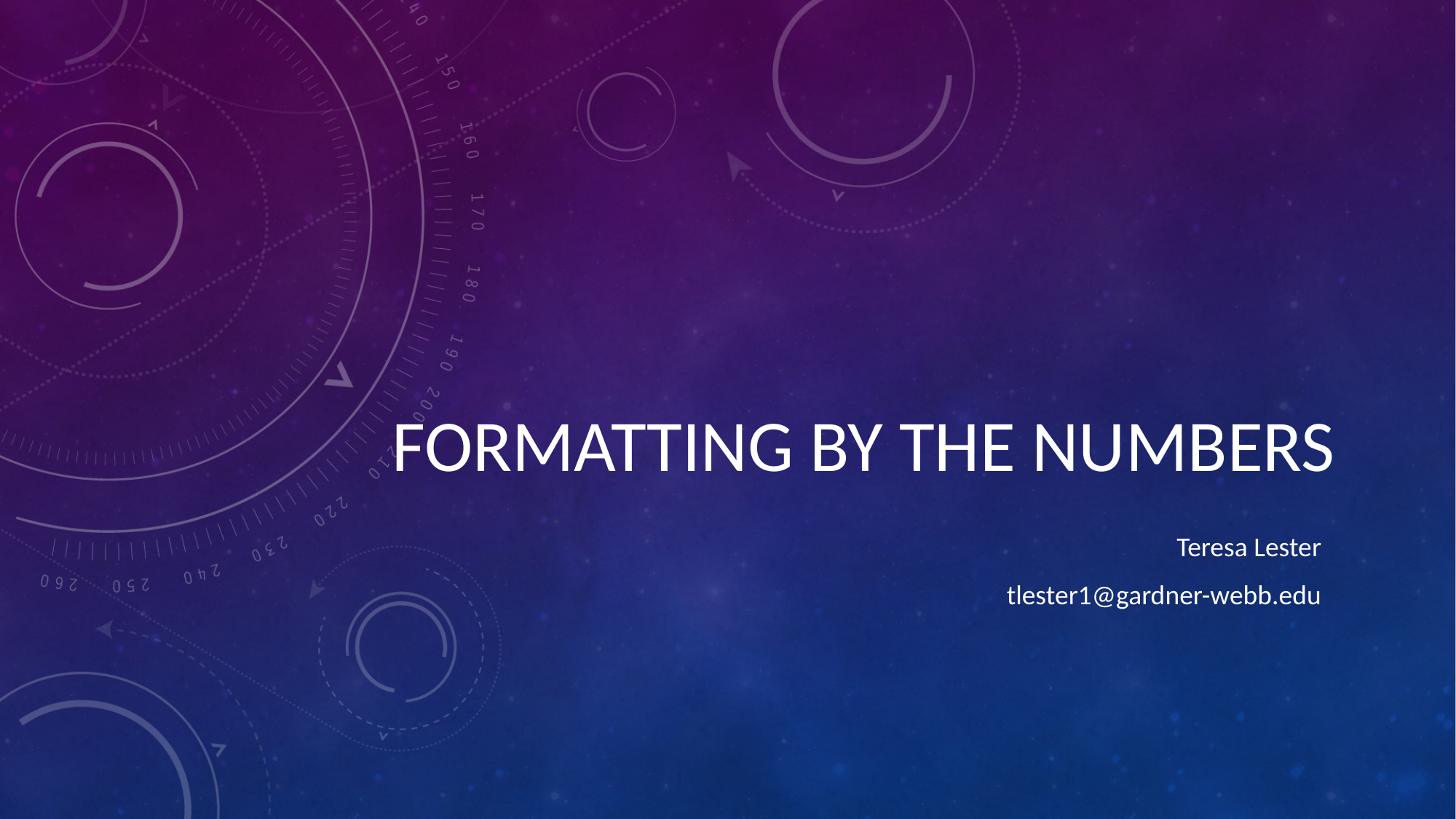

# Formatting by the Numbers
Teresa Lester
tlester1@gardner-webb.edu